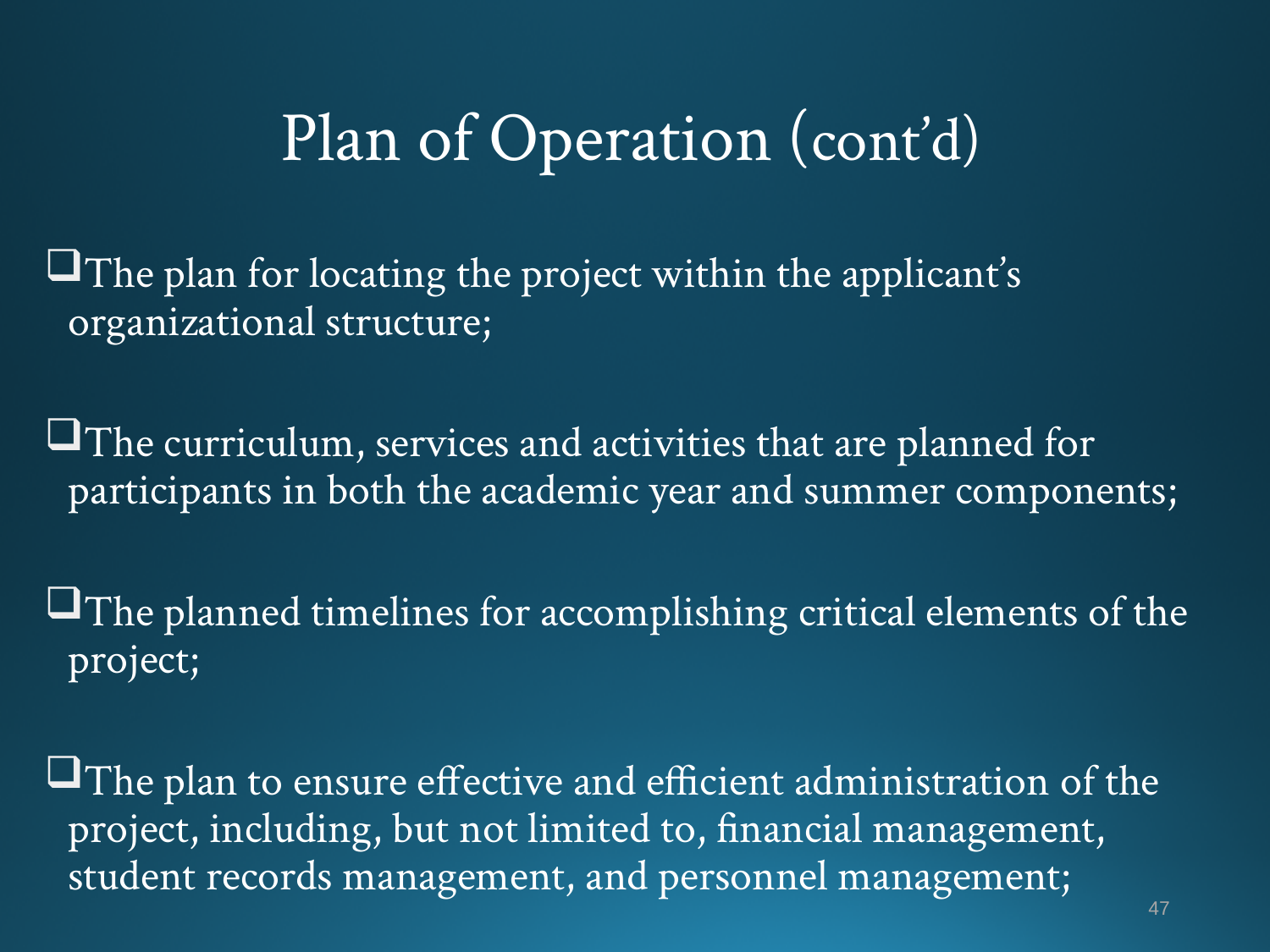

# Plan of Operation (cont’d)
The plan for locating the project within the applicant’s  organizational structure;

The curriculum, services and activities that are planned for participants in both the academic year and summer components;

The planned timelines for accomplishing critical elements of the project;

The plan to ensure effective and efficient administration of the project, including, but not limited to, financial management, student records management, and personnel management;

47